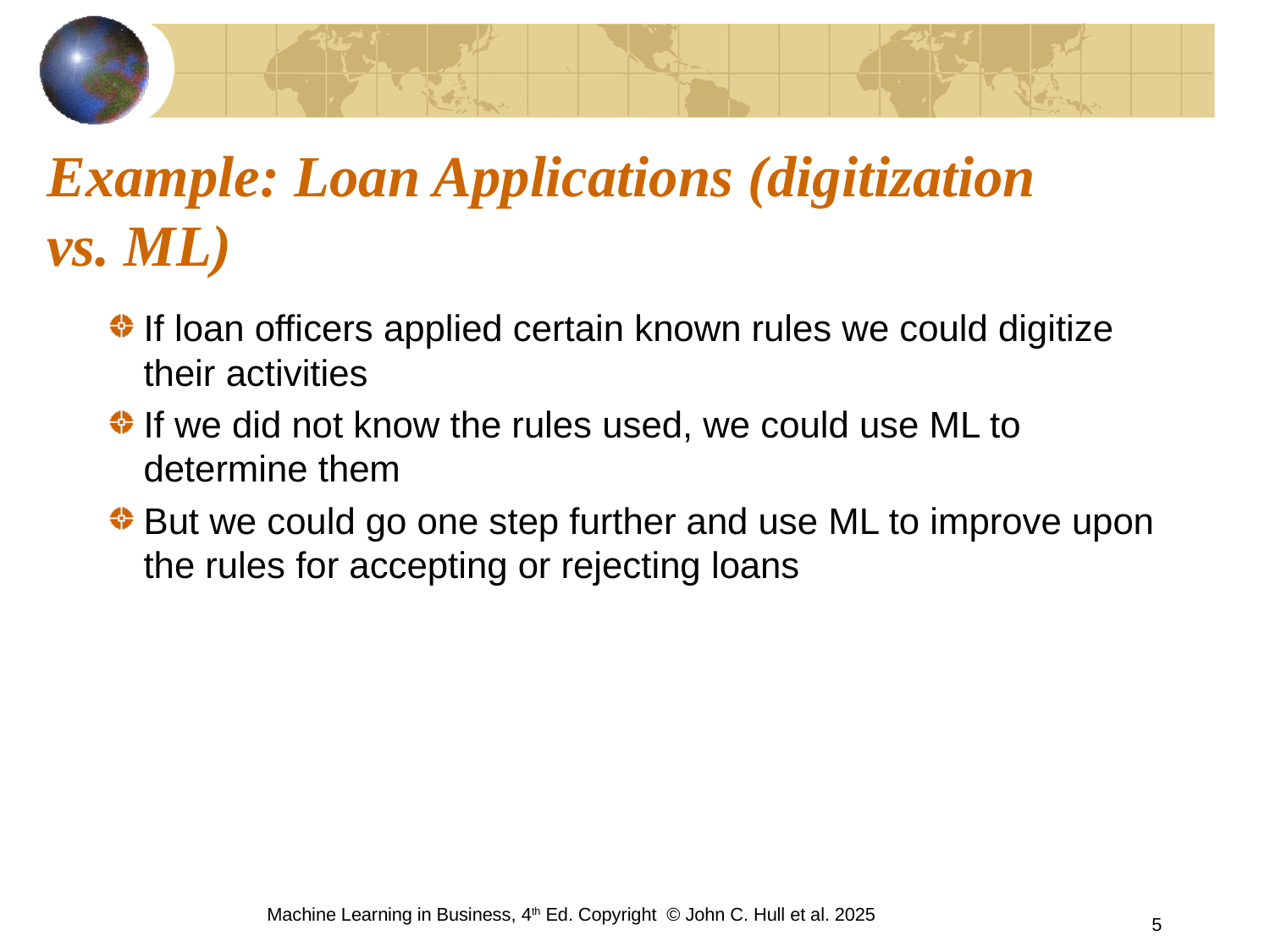

# Example: Loan Applications (digitization vs. ML)
If loan officers applied certain known rules we could digitize their activities
If we did not know the rules used, we could use ML to determine them
But we could go one step further and use ML to improve upon the rules for accepting or rejecting loans
Machine Learning in Business, 4th Ed. Copyright  © John C. Hull et al. 2025
5